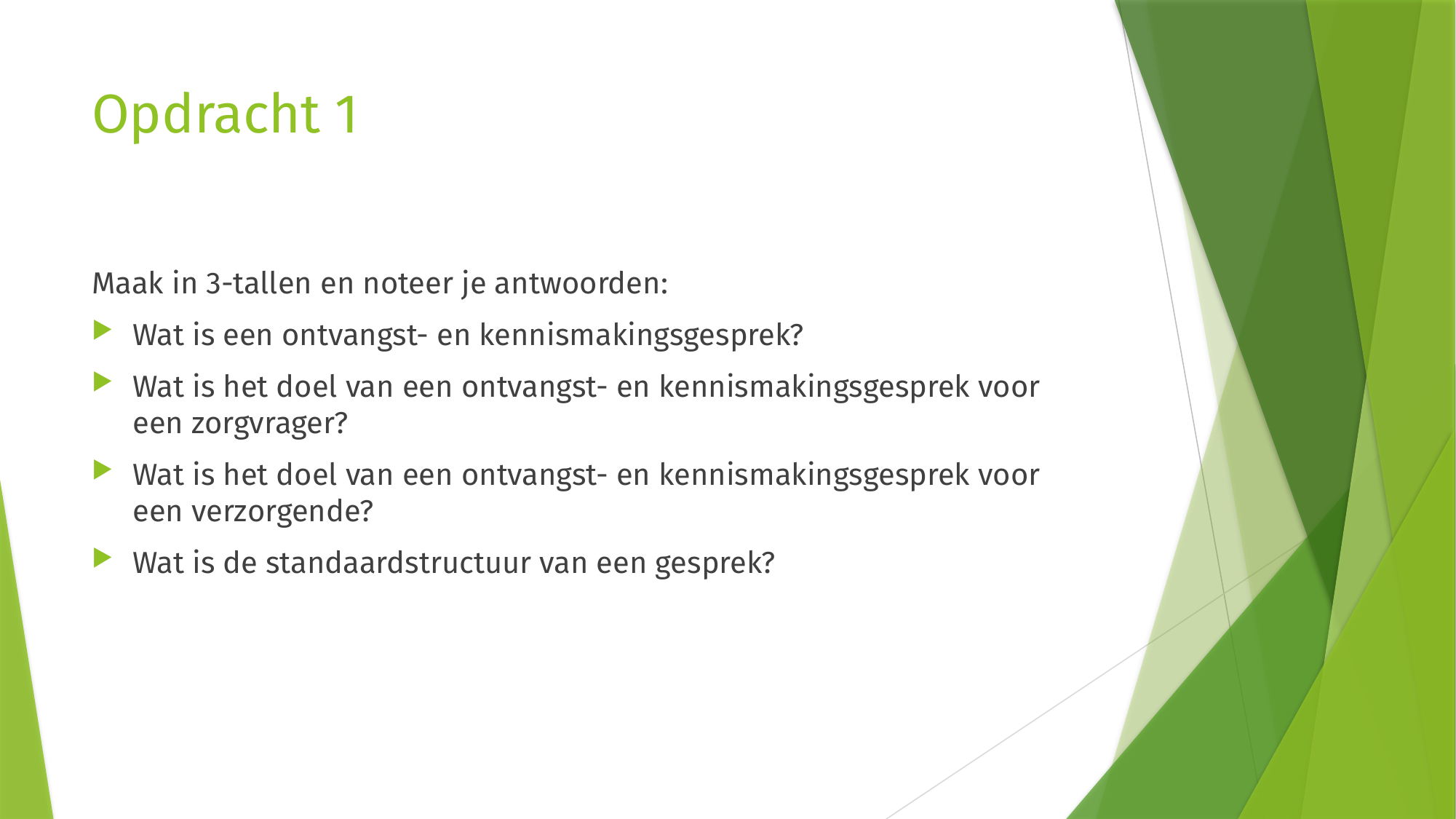

# Opdracht 1
Maak in 3-tallen en noteer je antwoorden:
Wat is een ontvangst- en kennismakingsgesprek?
Wat is het doel van een ontvangst- en kennismakingsgesprek voor een zorgvrager?
Wat is het doel van een ontvangst- en kennismakingsgesprek voor een verzorgende?
Wat is de standaardstructuur van een gesprek?